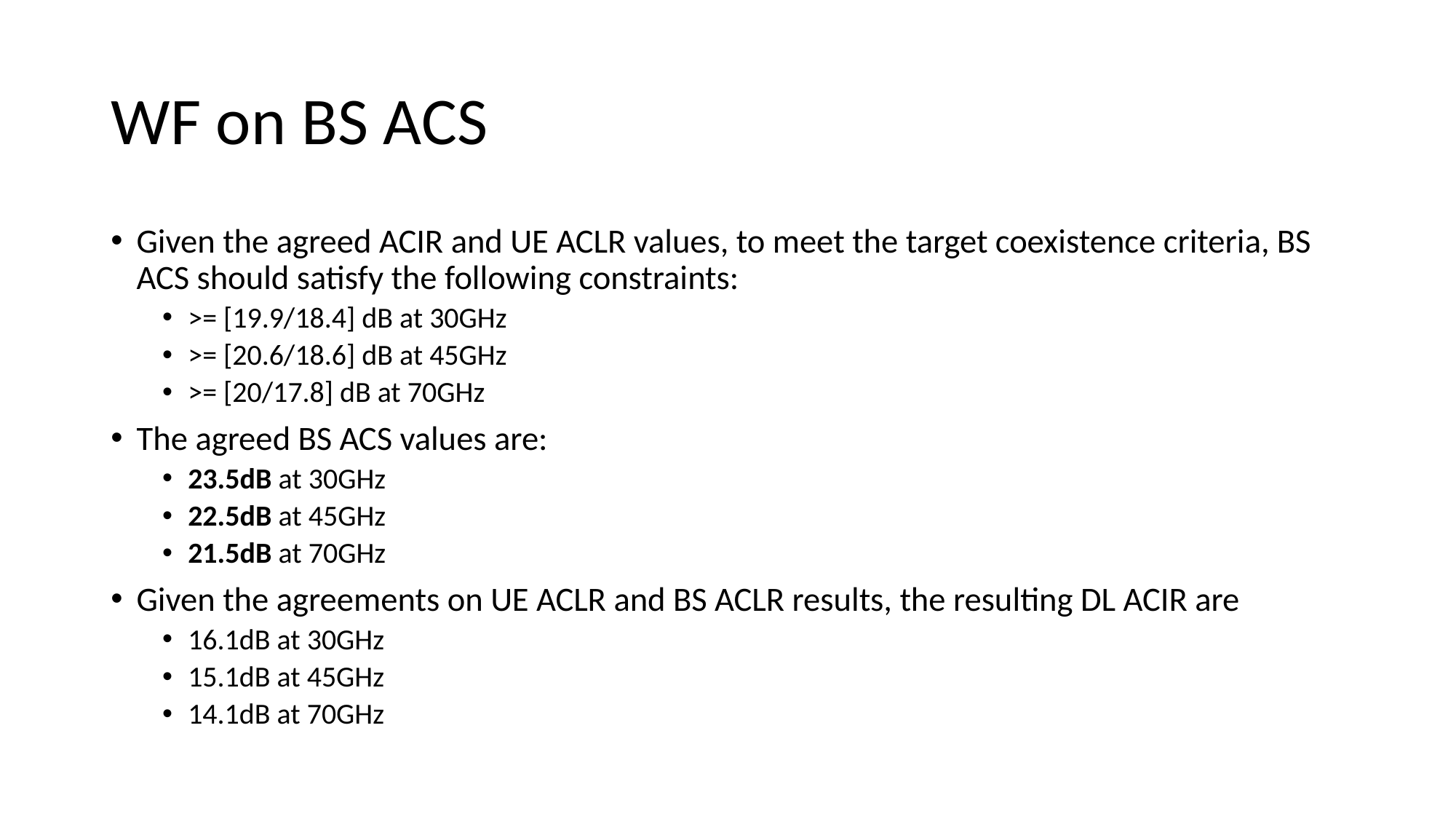

# WF on BS ACS
Given the agreed ACIR and UE ACLR values, to meet the target coexistence criteria, BS ACS should satisfy the following constraints:
>= [19.9/18.4] dB at 30GHz
>= [20.6/18.6] dB at 45GHz
>= [20/17.8] dB at 70GHz
The agreed BS ACS values are:
23.5dB at 30GHz
22.5dB at 45GHz
21.5dB at 70GHz
Given the agreements on UE ACLR and BS ACLR results, the resulting DL ACIR are
16.1dB at 30GHz
15.1dB at 45GHz
14.1dB at 70GHz